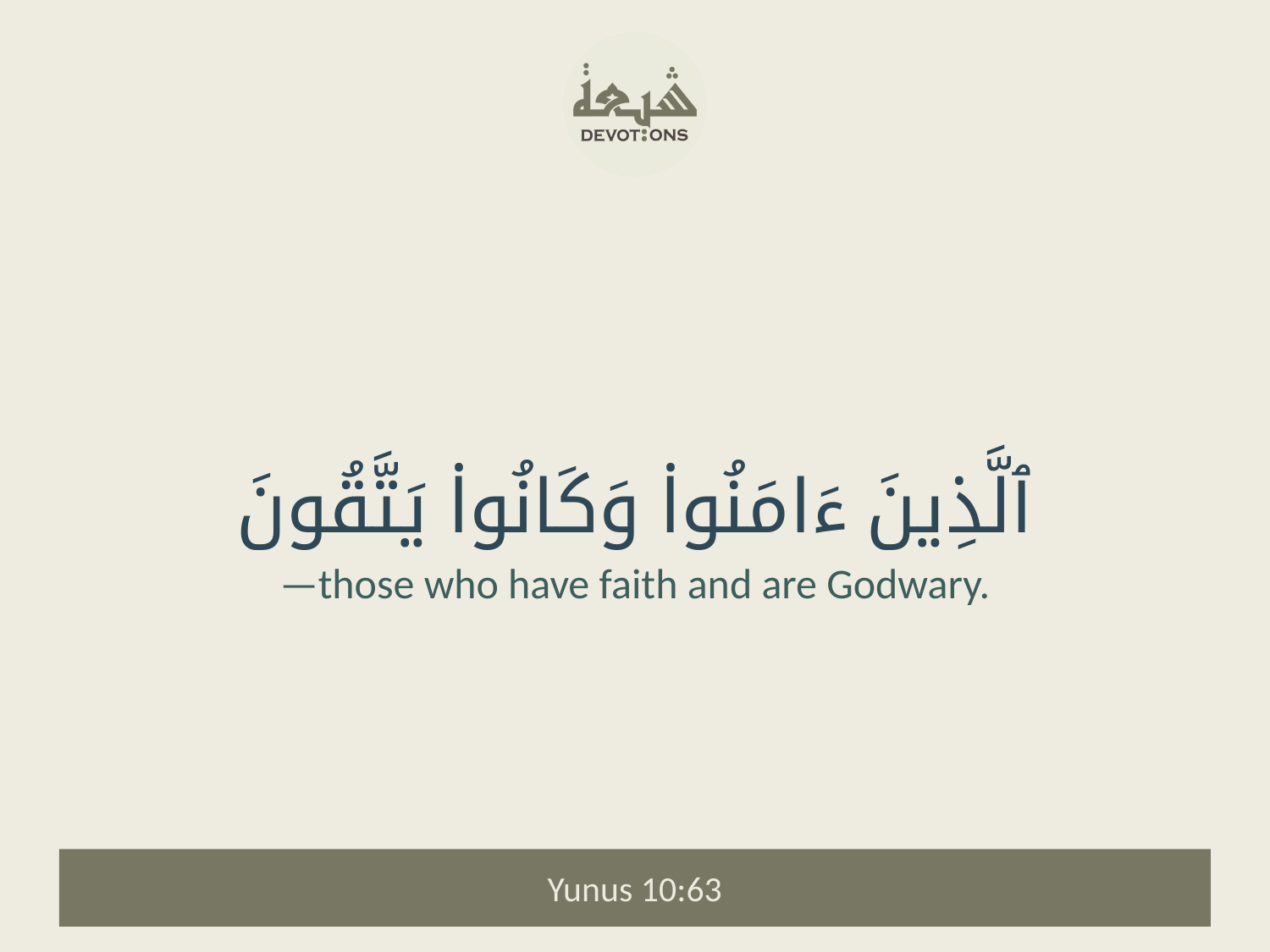

ٱلَّذِينَ ءَامَنُوا۟ وَكَانُوا۟ يَتَّقُونَ
—those who have faith and are Godwary.
Yunus 10:63